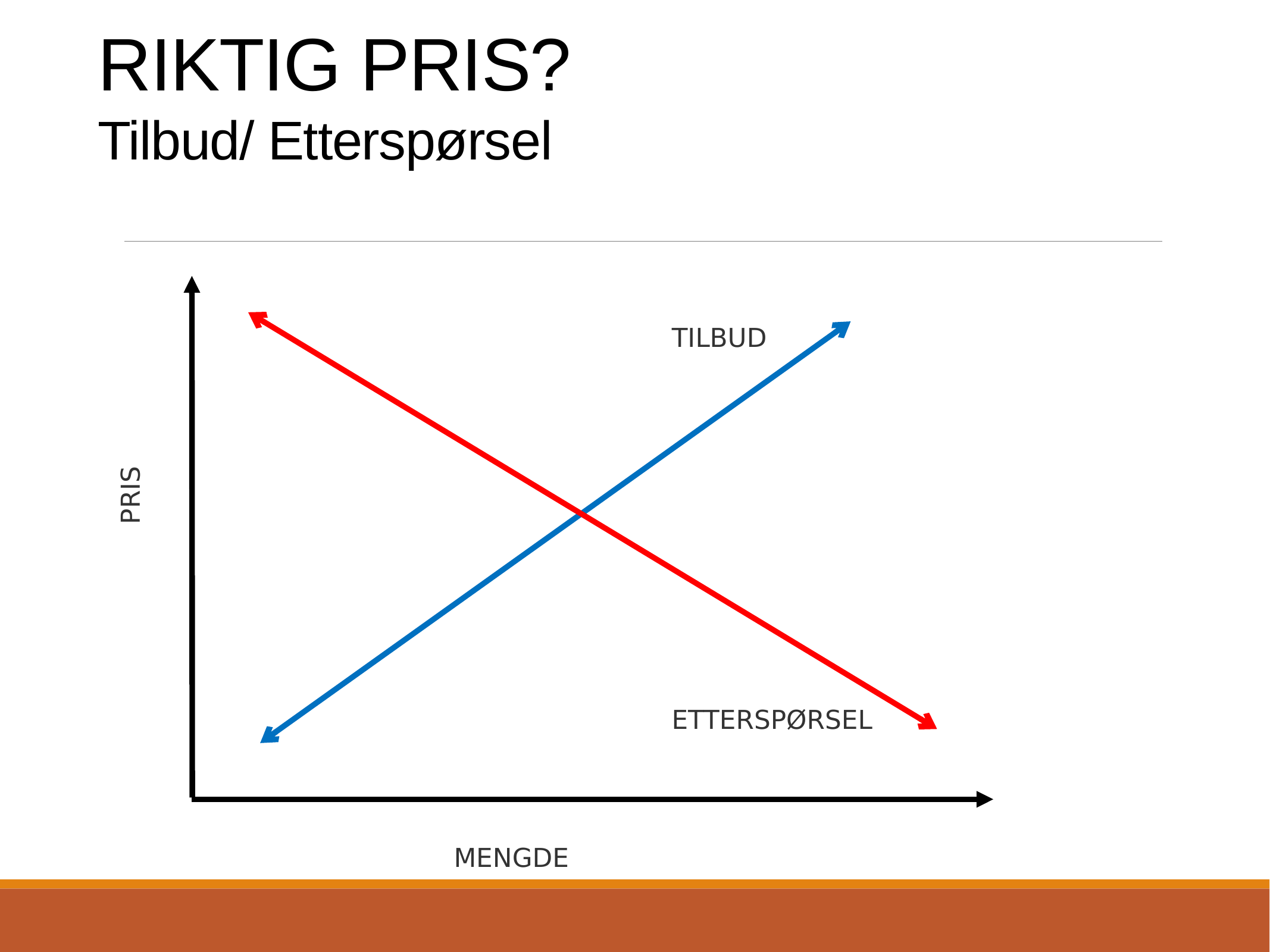

RIKTIG PRIS?
Tilbud/ Etterspørsel

TILBUD
PRIS
ETTERSPØRSEL
MENGDE